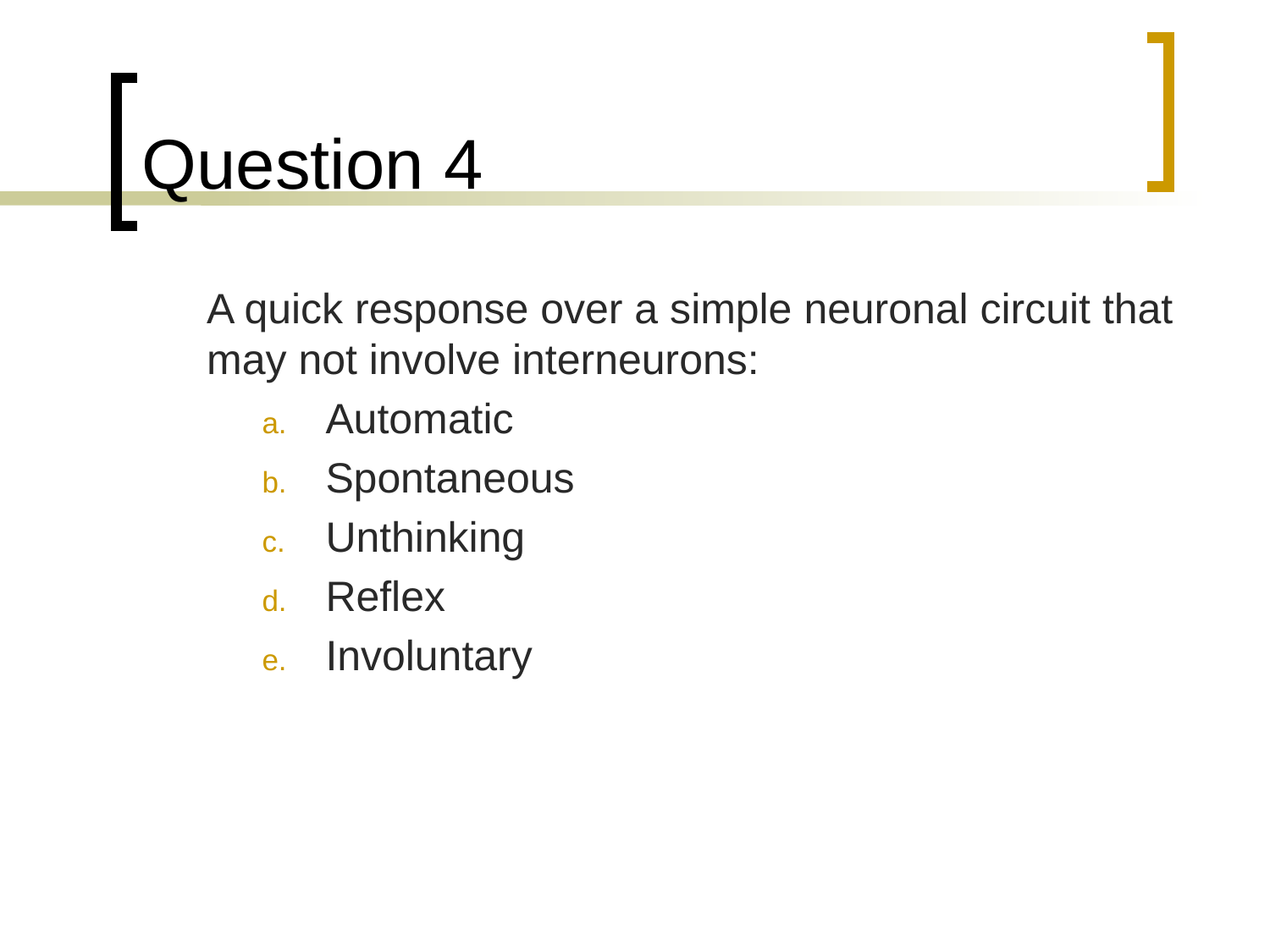

# Question 4
	A quick response over a simple neuronal circuit that may not involve interneurons:
Automatic
Spontaneous
Unthinking
Reflex
Involuntary